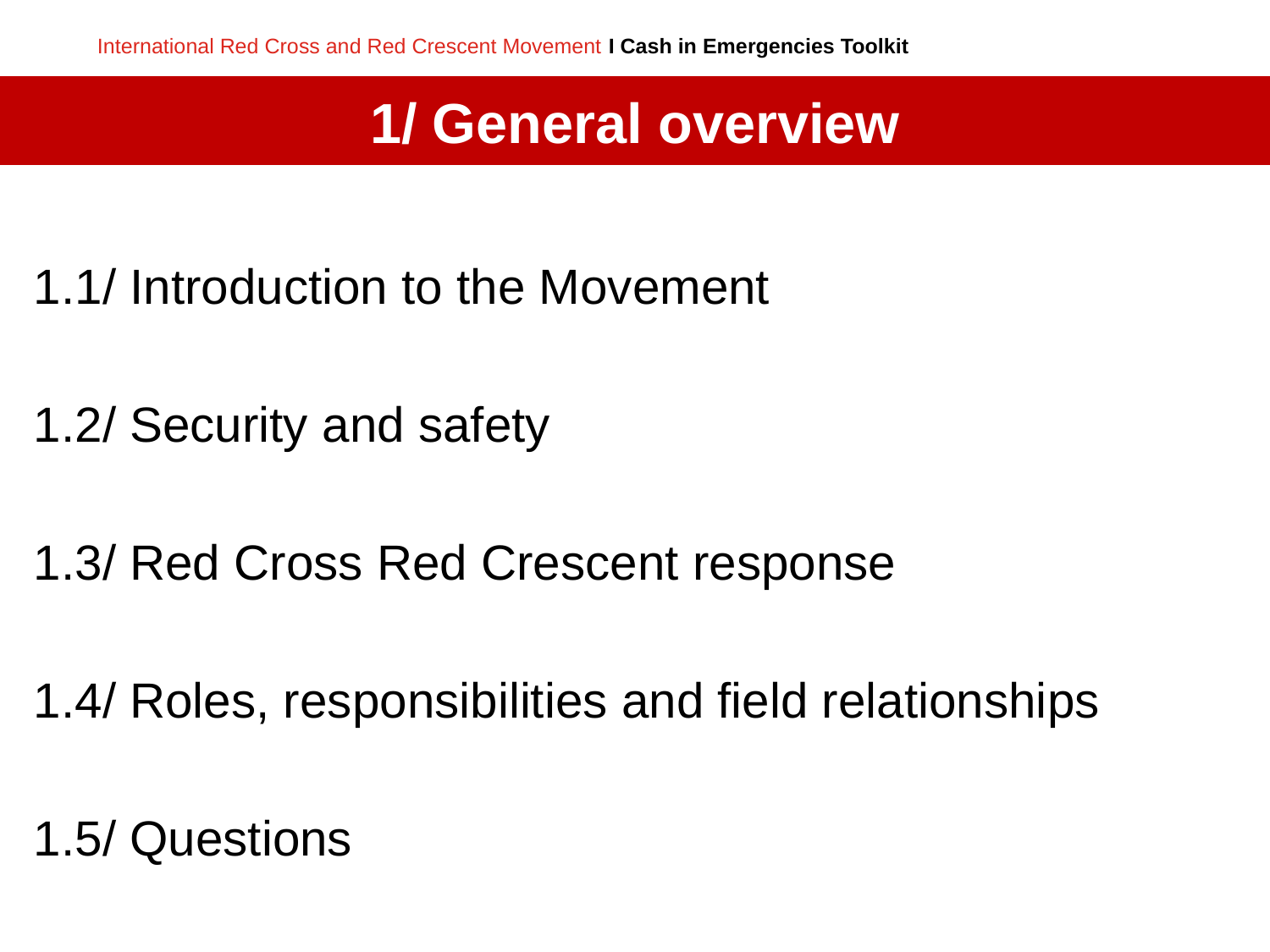

# 1/ General overview
1.1/ Introduction to the Movement

1.2/ Security and safety

1.3/ Red Cross Red Crescent response

1.4/ Roles, responsibilities and field relationships

1.5/ Questions